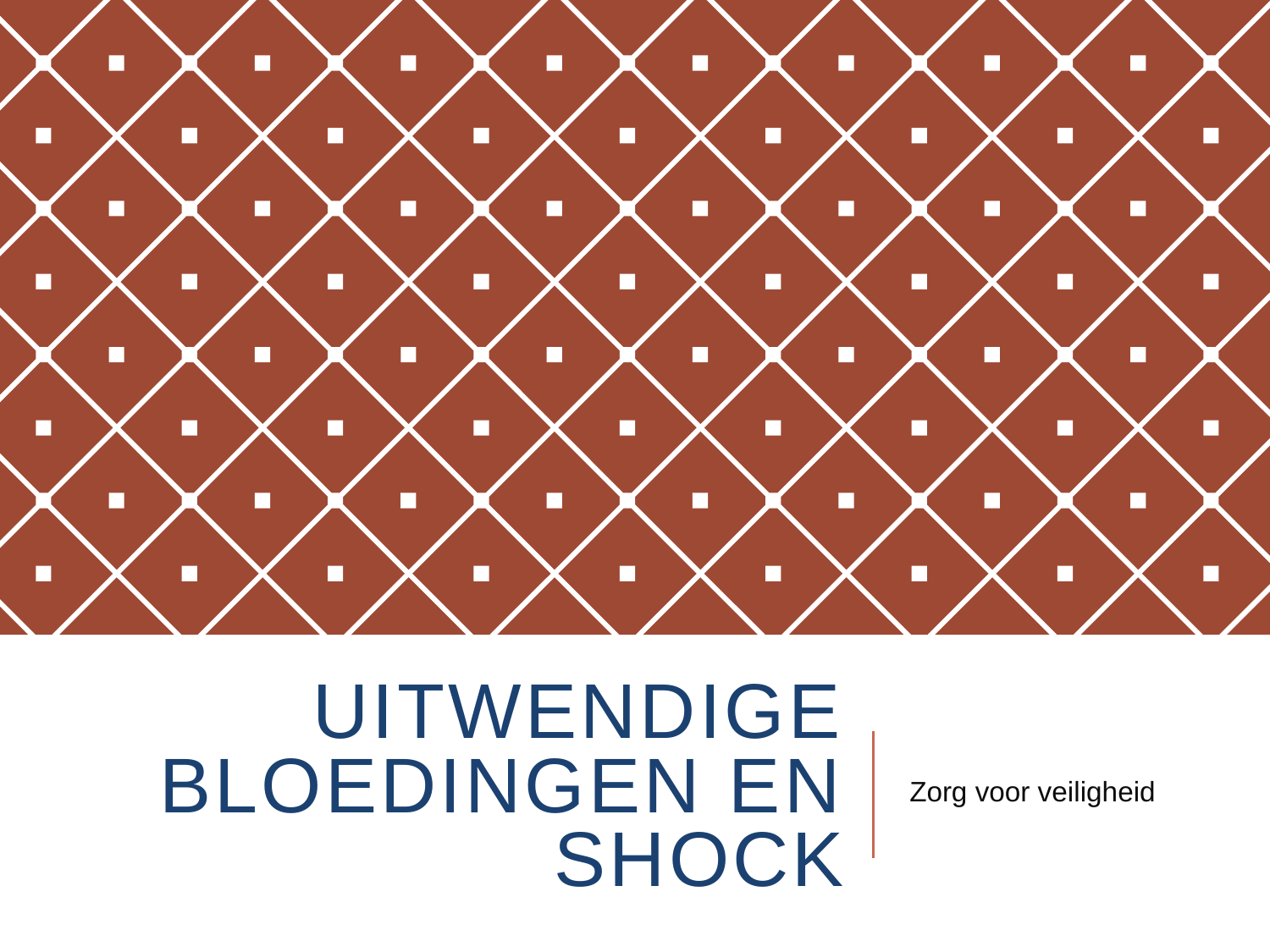

# Uitwendige bloedingen en shock
Zorg voor veiligheid